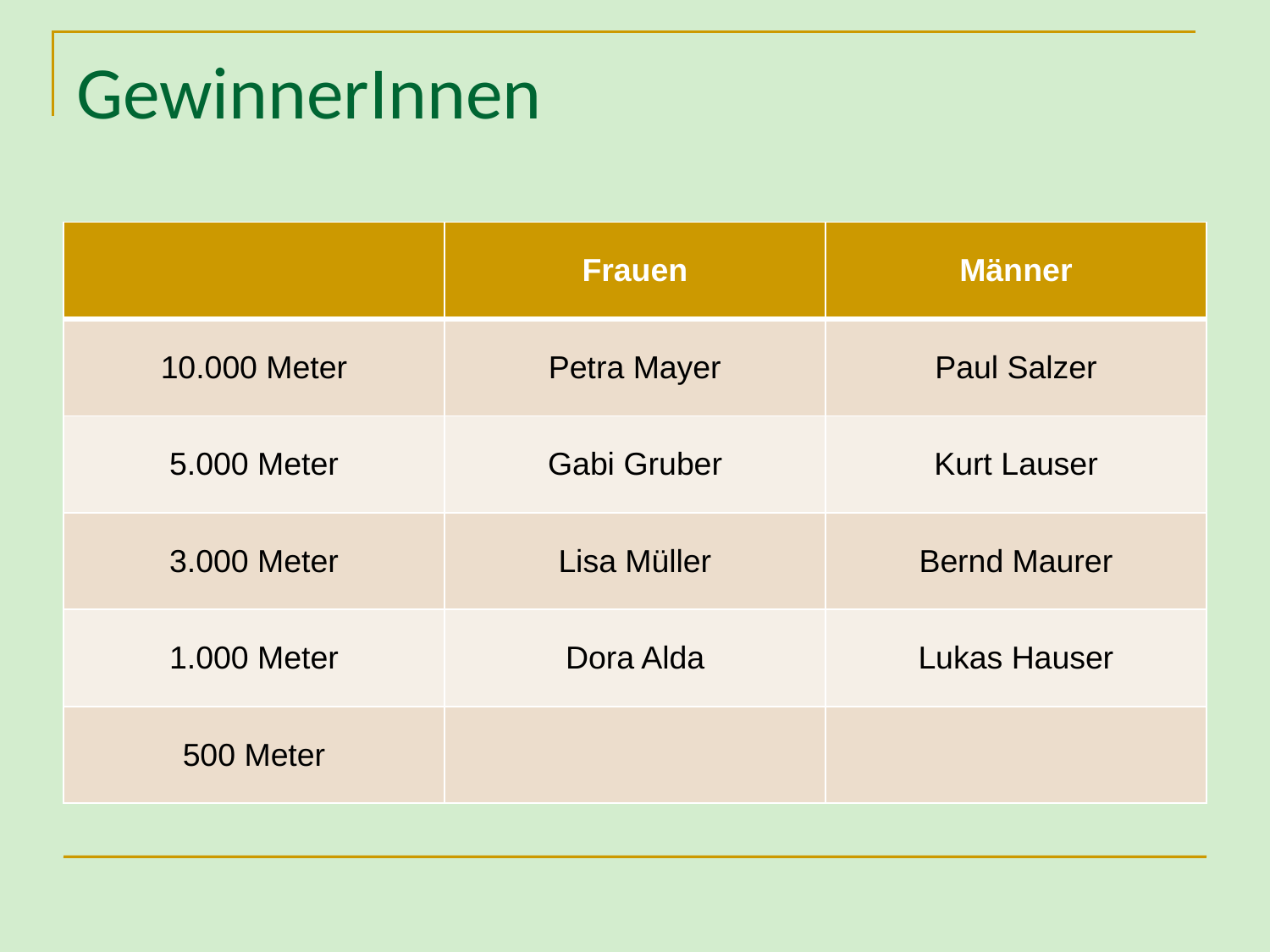

# GewinnerInnen
|  | Frauen | Männer |
| --- | --- | --- |
| 10.000 Meter | Petra Mayer | Paul Salzer |
| 5.000 Meter | Gabi Gruber | Kurt Lauser |
| 3.000 Meter | Lisa Müller | Bernd Maurer |
| 1.000 Meter | Dora Alda | Lukas Hauser |
| 500 Meter |  |  |